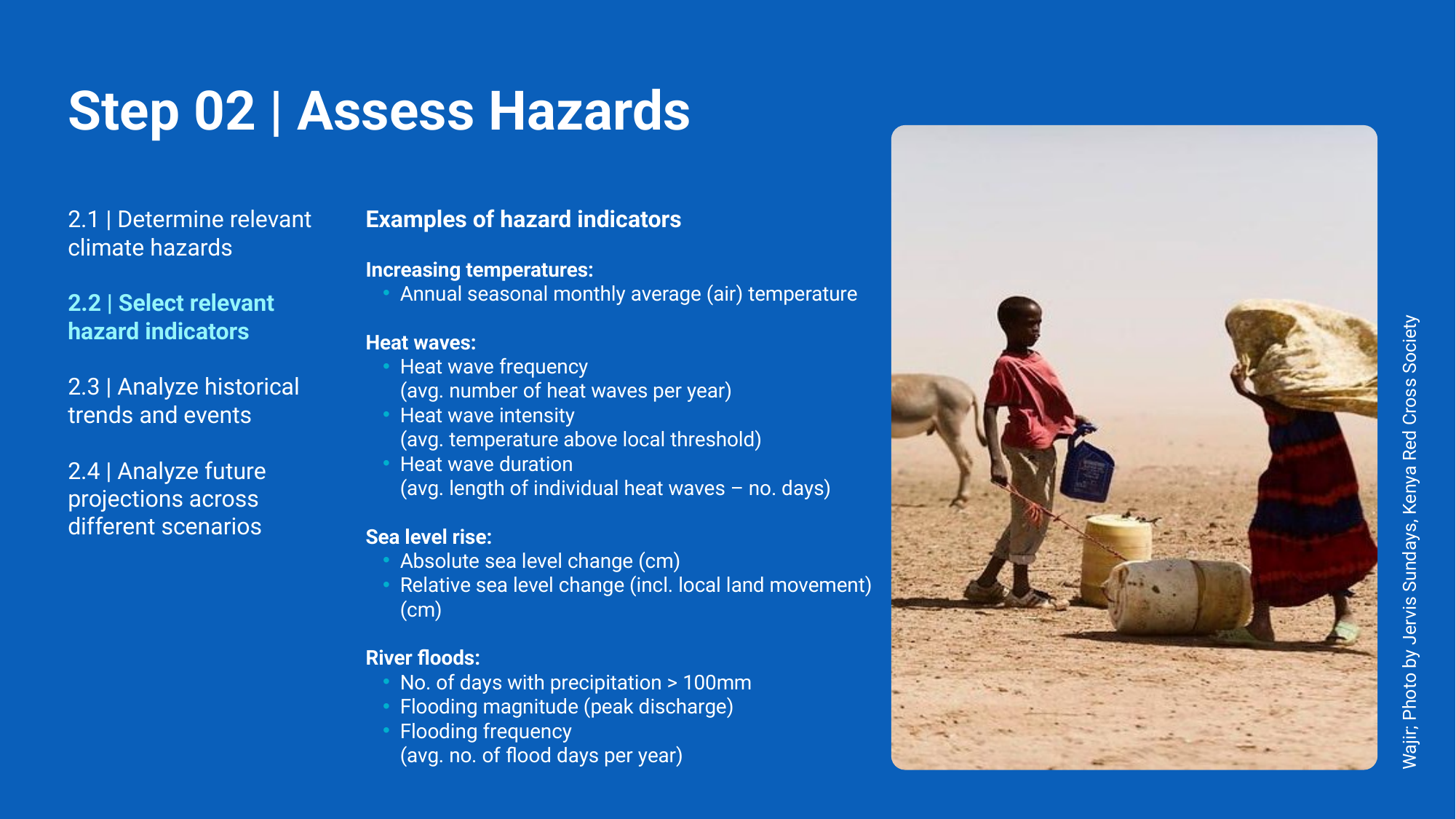

Step 02 | Assess Hazards

2.1 | Determine relevant climate hazards

2.2 | Select relevant hazard indicators

2.3 | Analyze historical trends and events

2.4 | Analyze future projections across different scenarios

Examples of hazard indicators

Increasing temperatures:
Annual seasonal monthly average (air) temperature

Heat waves:
Heat wave frequency
(avg. number of heat waves per year)
Heat wave intensity
(avg. temperature above local threshold)
Heat wave duration
(avg. length of individual heat waves – no. days)

Sea level rise:
Absolute sea level change (cm)
Relative sea level change (incl. local land movement) (cm)

River floods:
No. of days with precipitation > 100mm
Flooding magnitude (peak discharge)
Flooding frequency
(avg. no. of flood days per year)
Wajir; Photo by Jervis Sundays, Kenya Red Cross Society
34